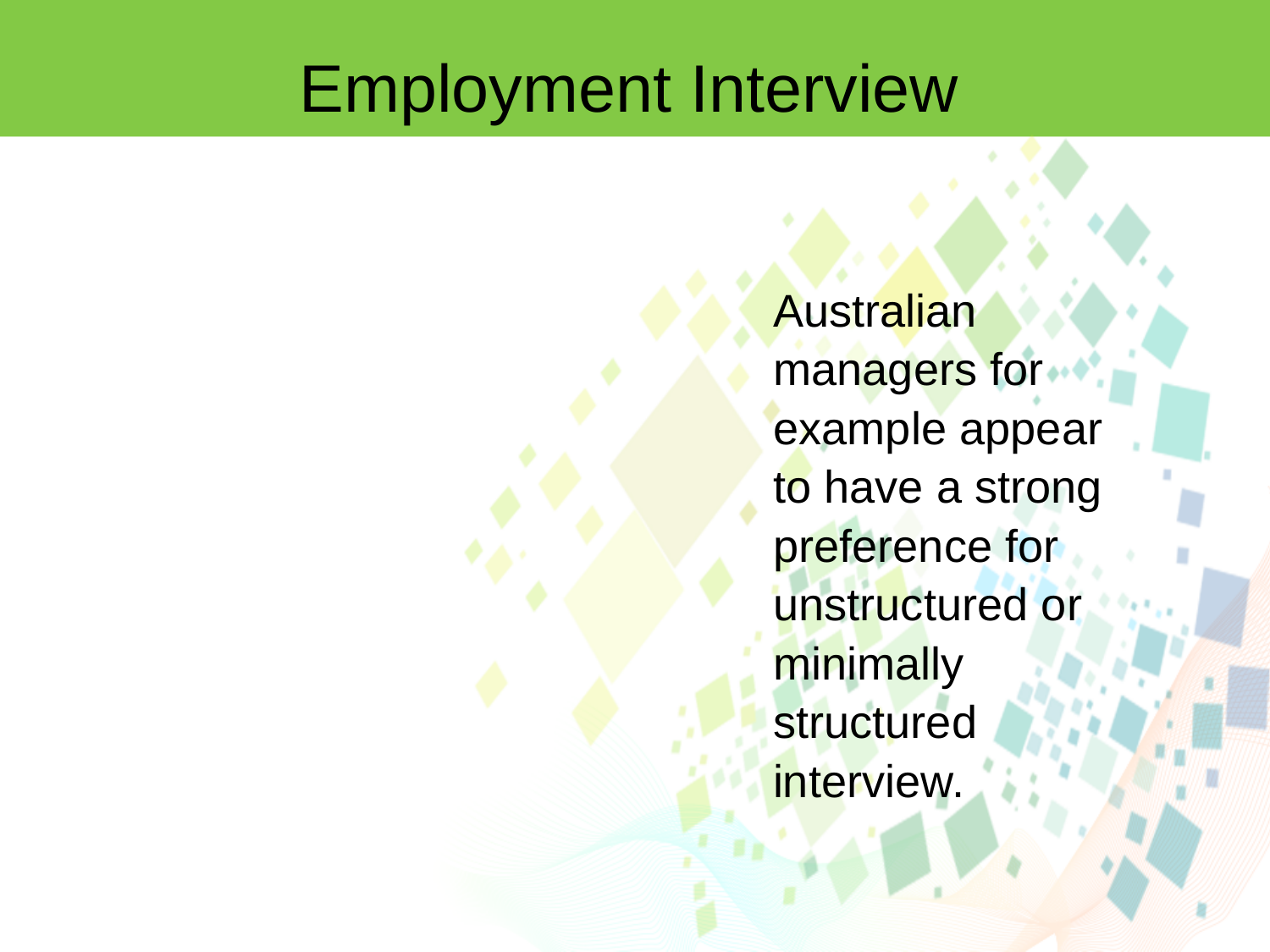

Employment Interview
Australian managers for example appear to have a strong preference for unstructured or minimally structured interview.